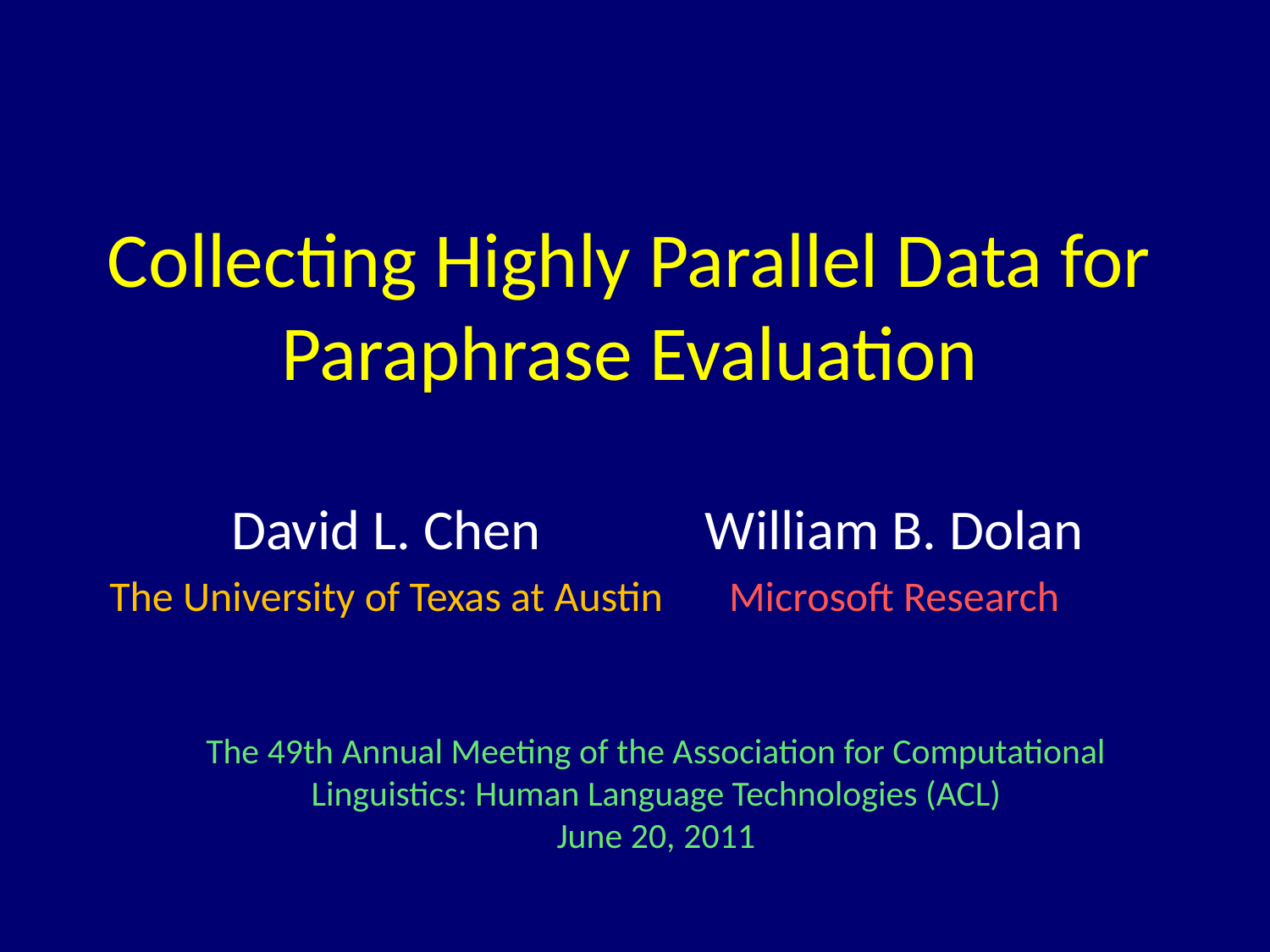

# Collecting Highly Parallel Data for Paraphrase Evaluation
David L. Chen
The University of Texas at Austin

William B. Dolan
Microsoft Research

The 49th Annual Meeting of the Association for Computational Linguistics: Human Language Technologies (ACL)
June 20, 2011